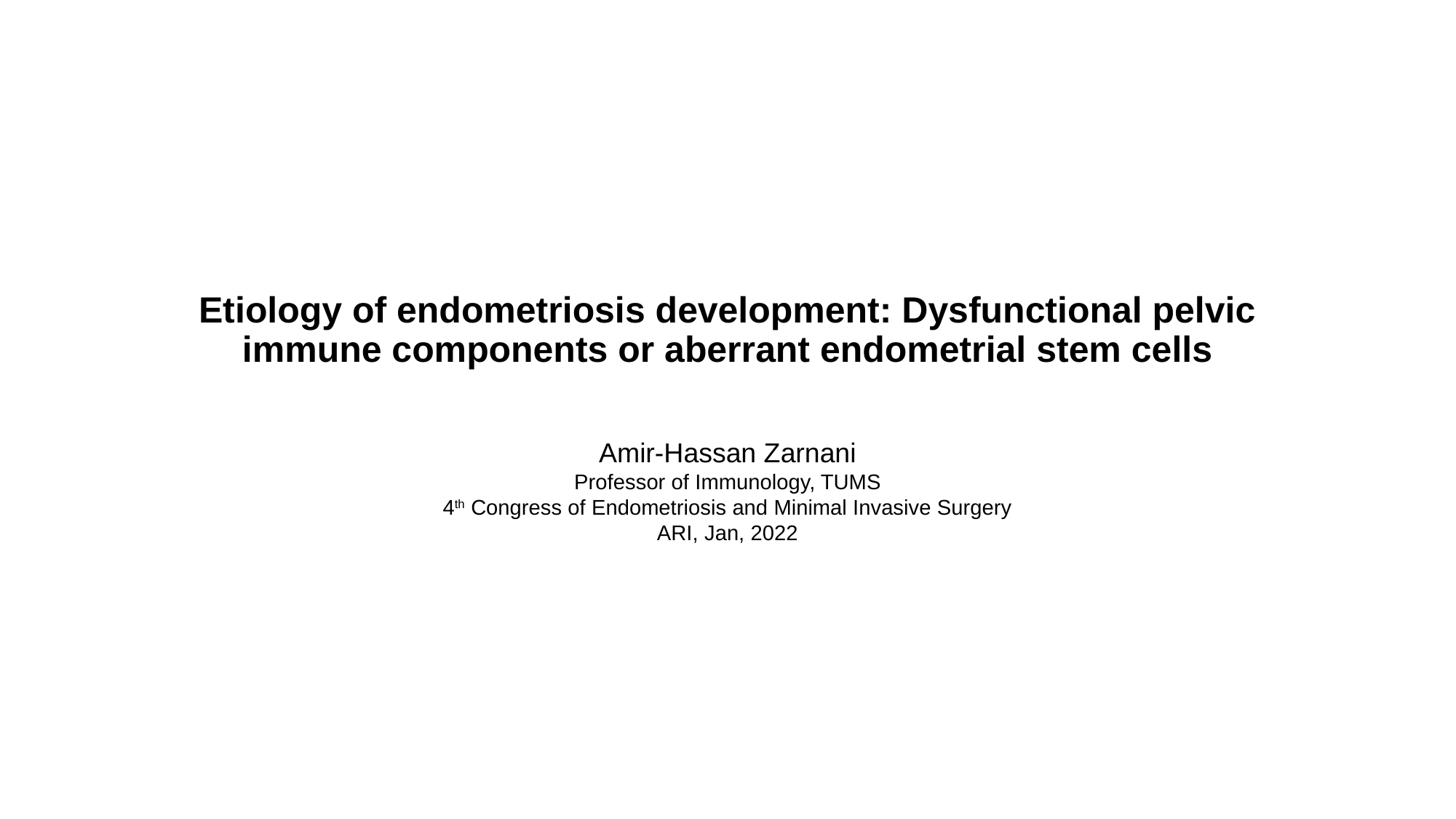

# Etiology of endometriosis development: Dysfunctional pelvic immune components or aberrant endometrial stem cells
Amir-Hassan Zarnani
Professor of Immunology, TUMS
4th Congress of Endometriosis and Minimal Invasive Surgery
ARI, Jan, 2022